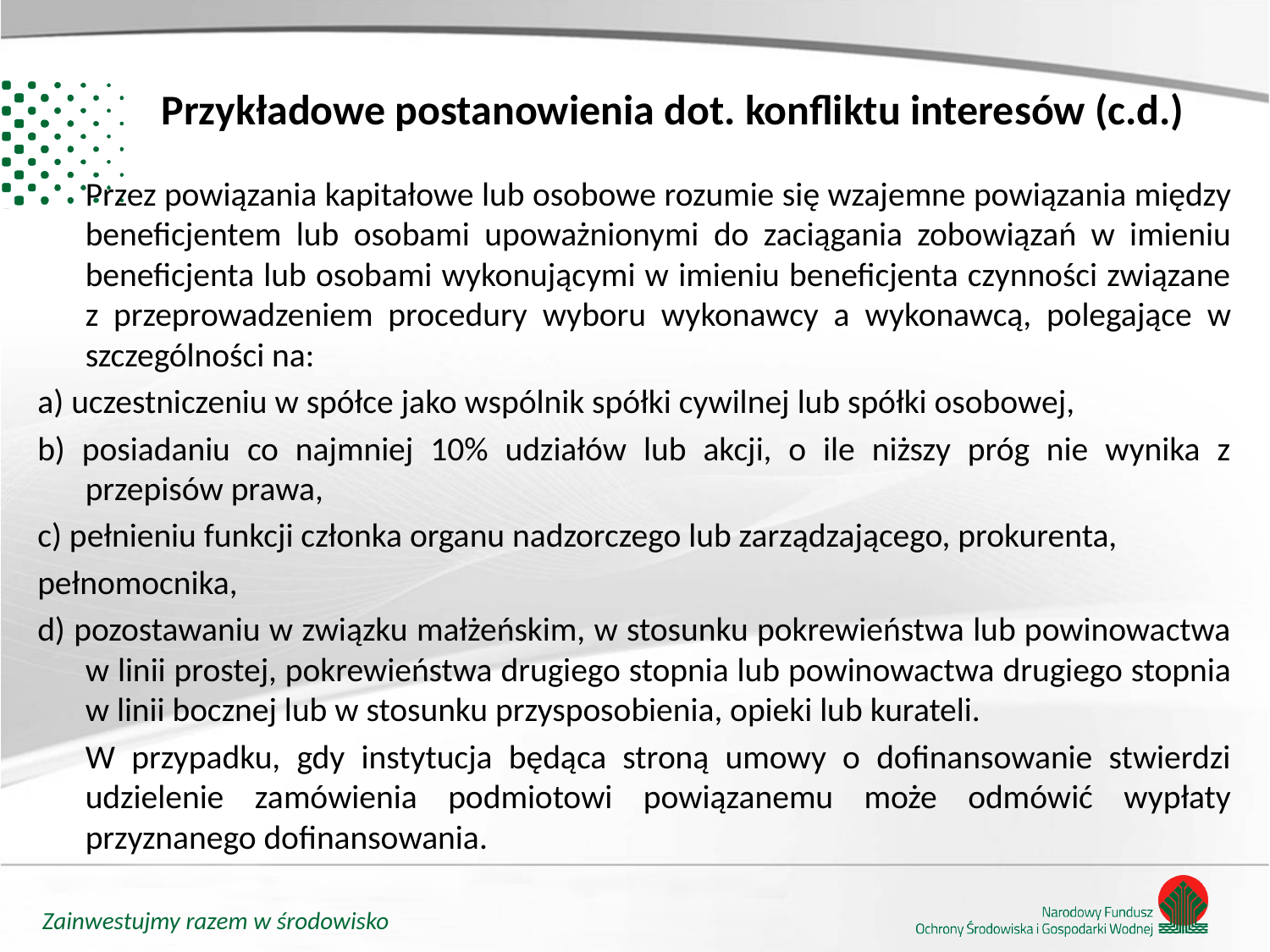

# Przykładowe postanowienia dot. konfliktu interesów (c.d.)
	Przez powiązania kapitałowe lub osobowe rozumie się wzajemne powiązania między beneficjentem lub osobami upoważnionymi do zaciągania zobowiązań w imieniu beneficjenta lub osobami wykonującymi w imieniu beneficjenta czynności związane z przeprowadzeniem procedury wyboru wykonawcy a wykonawcą, polegające w szczególności na:
a) uczestniczeniu w spółce jako wspólnik spółki cywilnej lub spółki osobowej,
b) posiadaniu co najmniej 10% udziałów lub akcji, o ile niższy próg nie wynika z przepisów prawa,
c) pełnieniu funkcji członka organu nadzorczego lub zarządzającego, prokurenta,
pełnomocnika,
d) pozostawaniu w związku małżeńskim, w stosunku pokrewieństwa lub powinowactwa w linii prostej, pokrewieństwa drugiego stopnia lub powinowactwa drugiego stopnia w linii bocznej lub w stosunku przysposobienia, opieki lub kurateli.
	W przypadku, gdy instytucja będąca stroną umowy o dofinansowanie stwierdzi udzielenie zamówienia podmiotowi powiązanemu może odmówić wypłaty przyznanego dofinansowania.